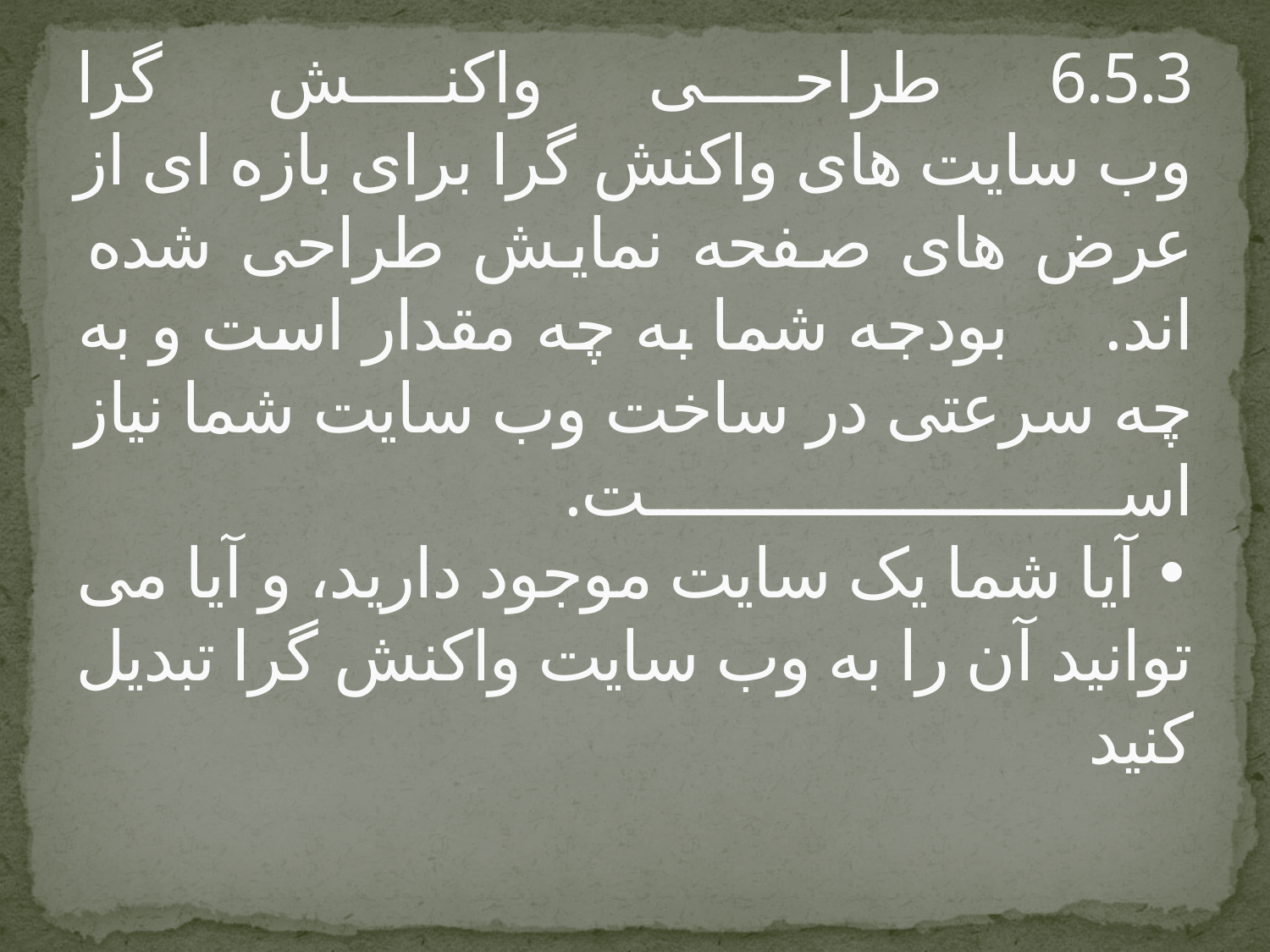

# 6.5.3 طراحی واکنش گرا وب سایت های واکنش گرا برای بازه ای از عرض های صفحه نمایش طراحی شده اند.     بودجه شما به چه مقدار است و به چه سرعتی در ساخت وب سایت شما نیاز است. • آیا شما یک سایت موجود دارید، و آیا می توانید آن را به وب سایت واکنش گرا تبدیل کنید